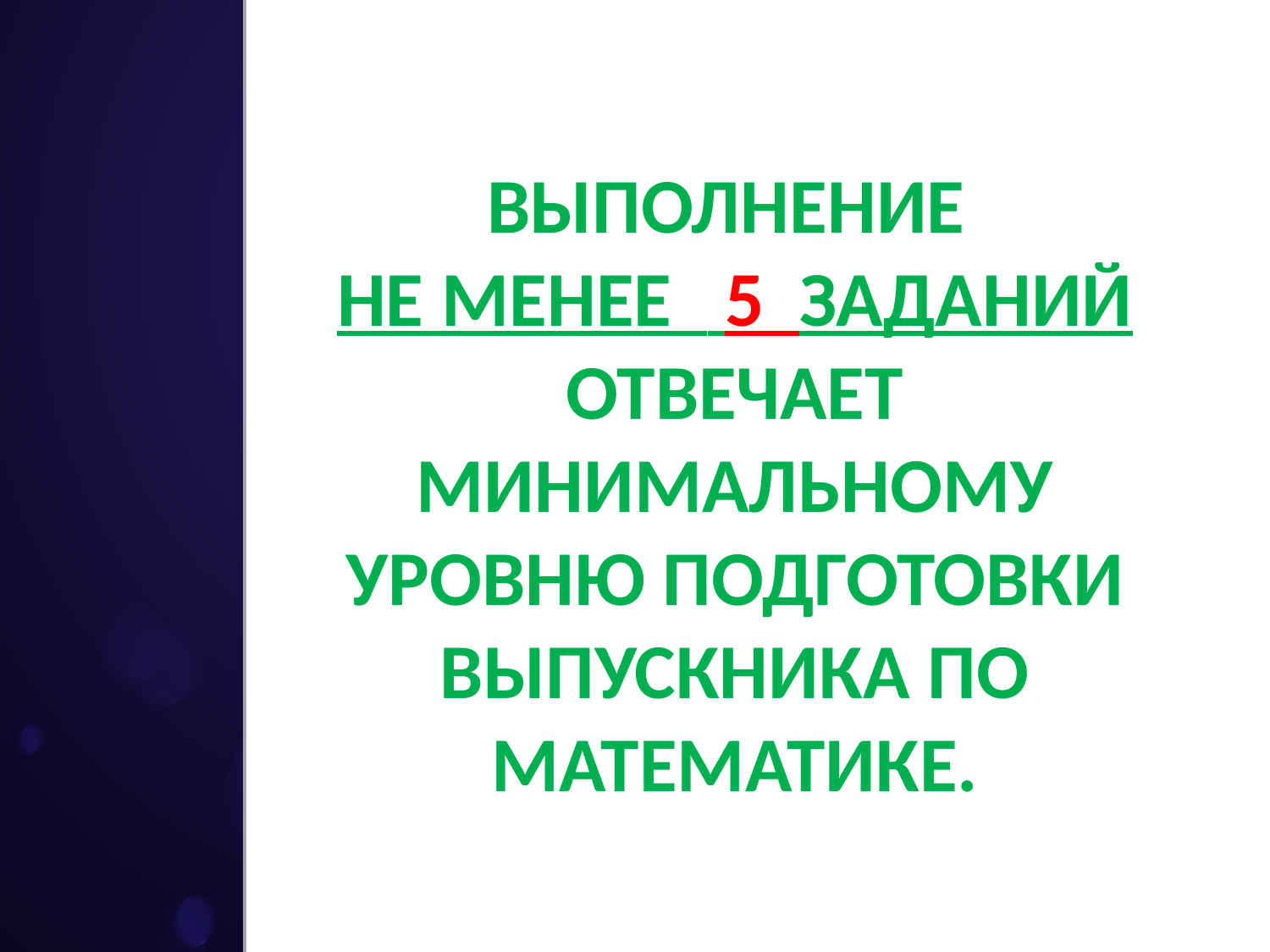

ВЫПОЛНЕНИЕ
НЕ МЕНЕЕ   5  ЗАДАНИЙ ОТВЕЧАЕТ МИНИМАЛЬНОМУ УРОВНЮ ПОДГОТОВКИ ВЫПУСКНИКА ПО МАТЕМАТИКЕ.